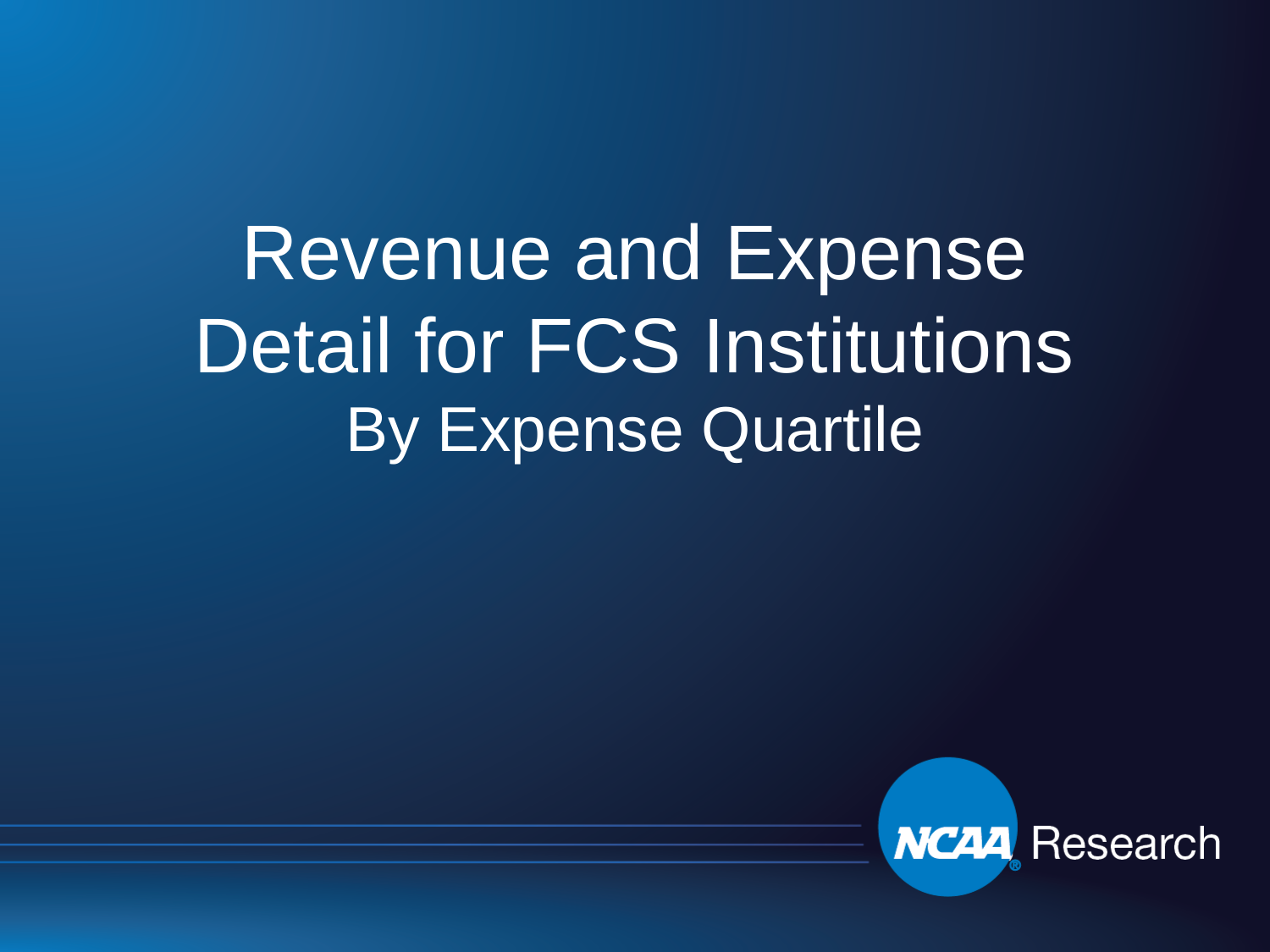

# Revenue and Expense Detail for FCS Institutions By Expense Quartile